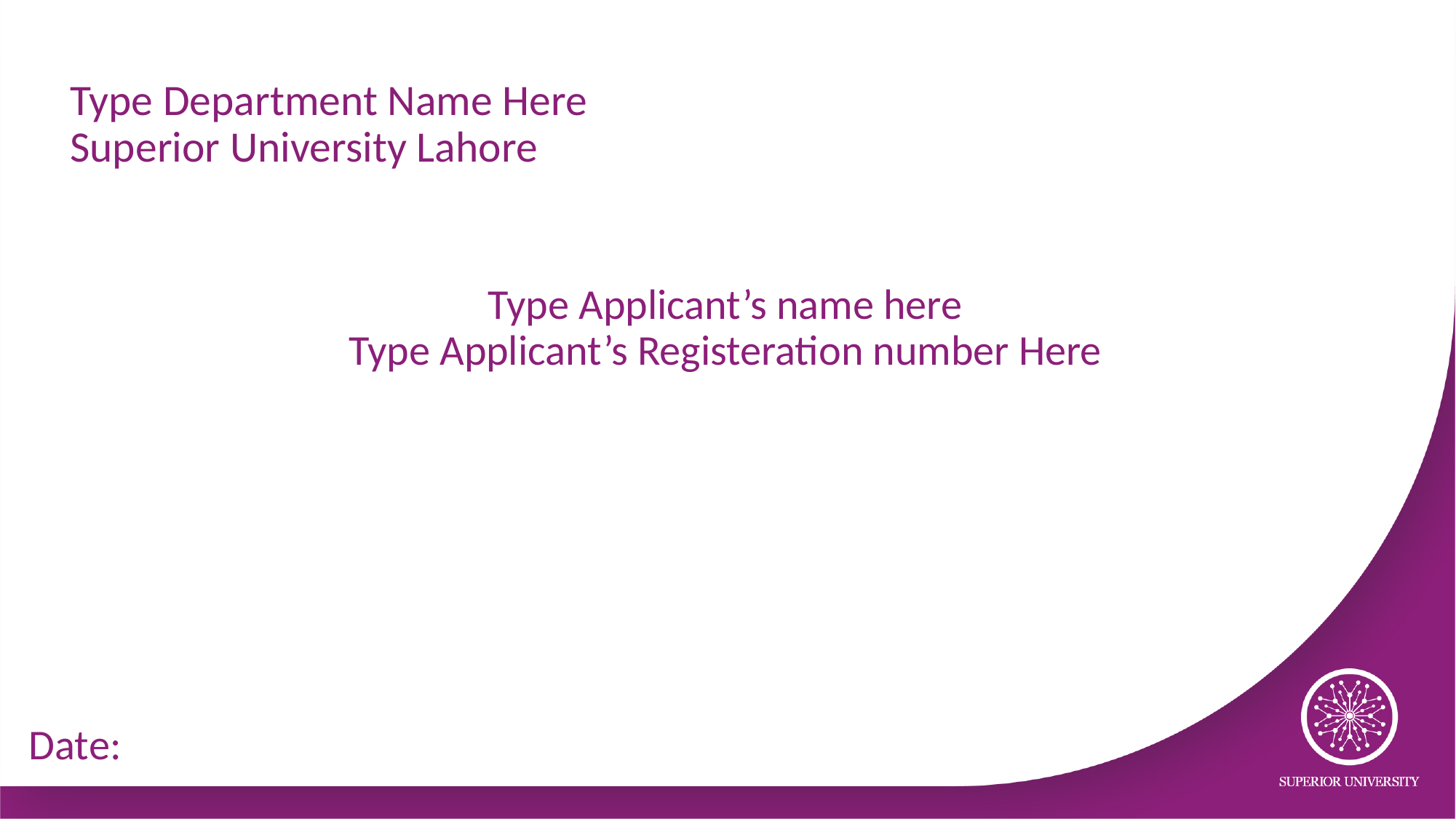

# Type Department Name Here Superior University Lahore

Type Applicant’s name here
Type Applicant’s Registeration number Here

Date: